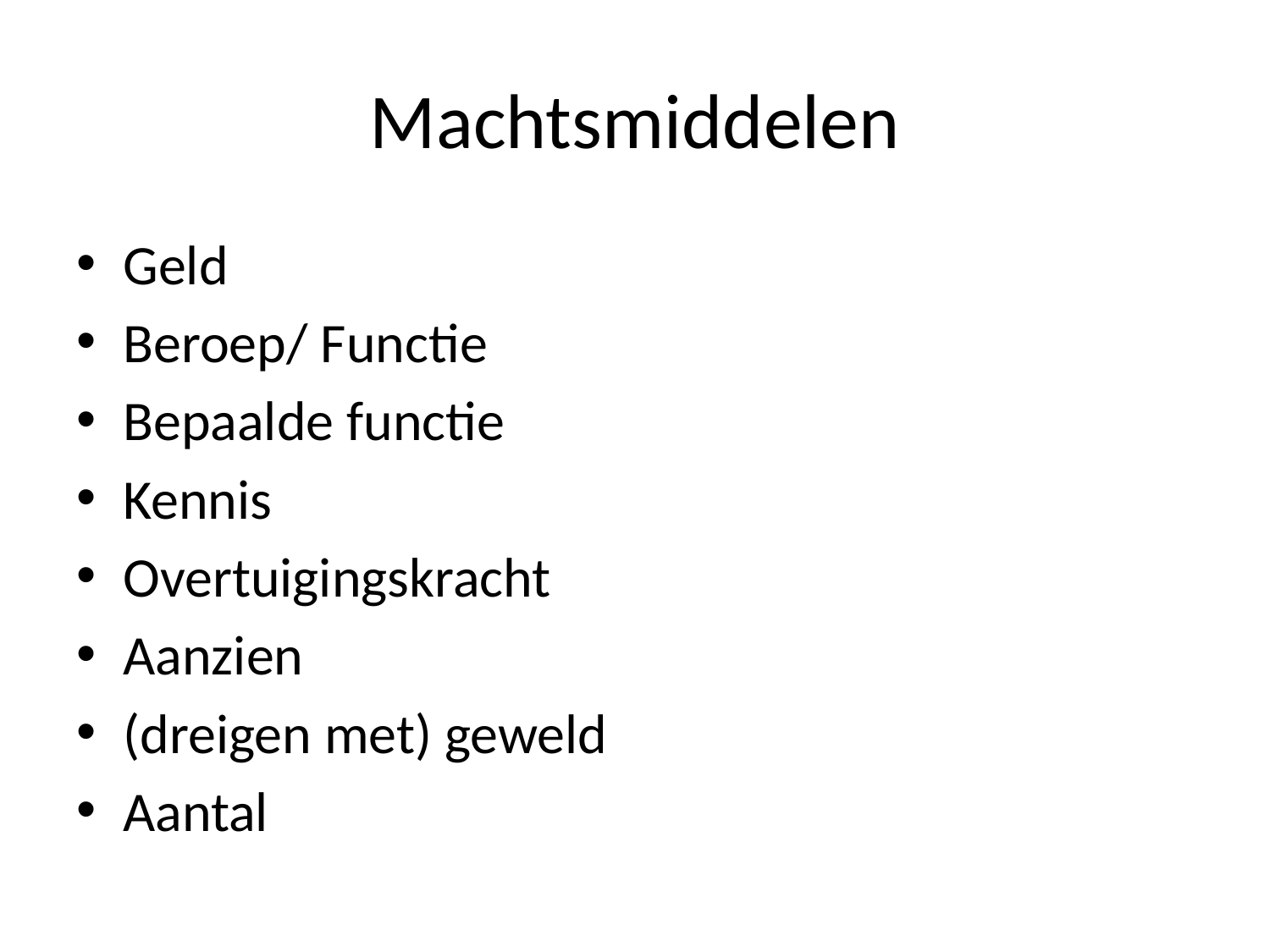

# Machtsmiddelen
Geld
Beroep/ Functie
Bepaalde functie
Kennis
Overtuigingskracht
Aanzien
(dreigen met) geweld
Aantal